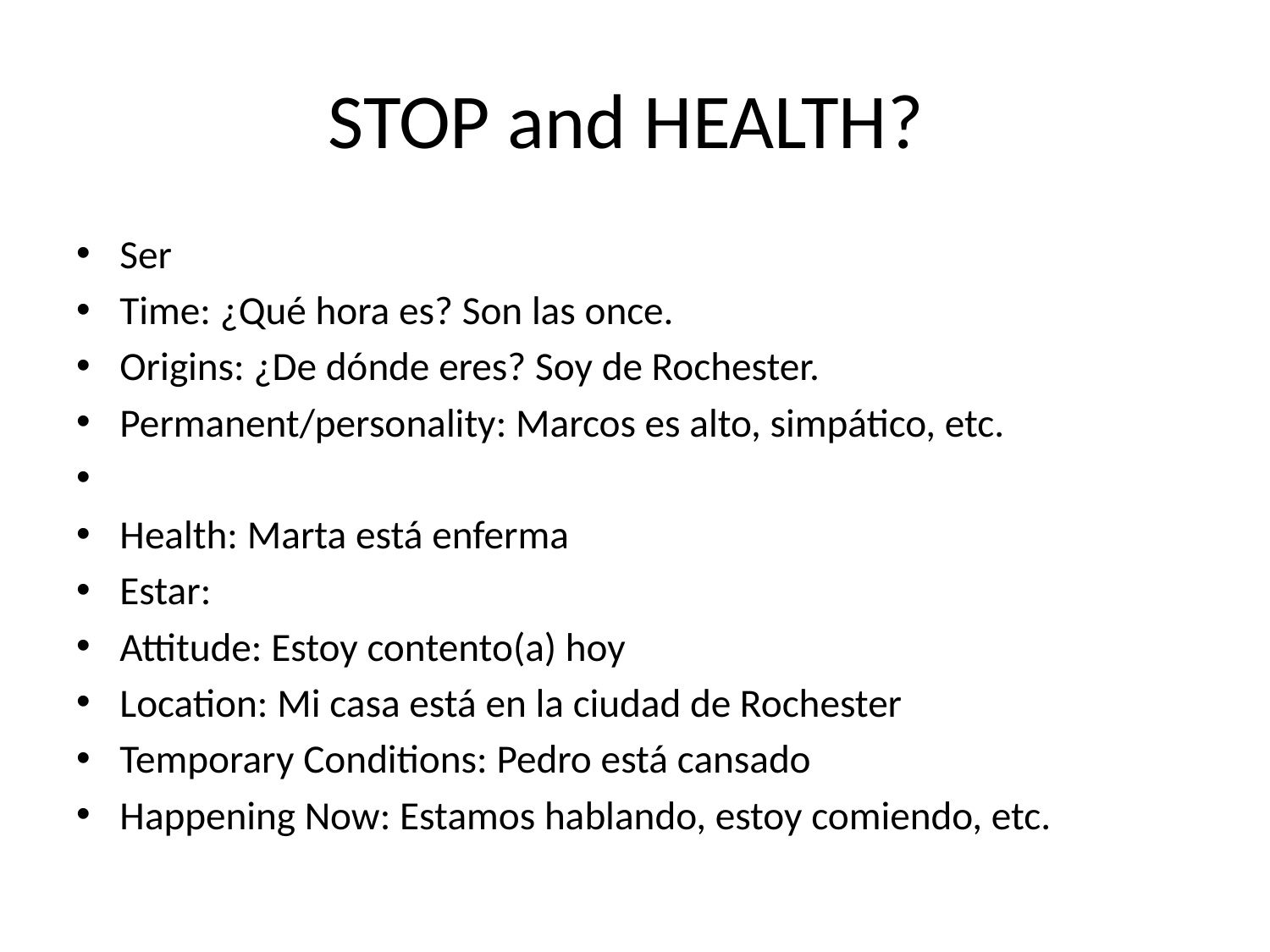

# STOP and HEALTH?
Ser
Time: ¿Qué hora es? Son las once.
Origins: ¿De dónde eres? Soy de Rochester.
Permanent/personality: Marcos es alto, simpático, etc.

Health: Marta está enferma
Estar:
Attitude: Estoy contento(a) hoy
Location: Mi casa está en la ciudad de Rochester
Temporary Conditions: Pedro está cansado
Happening Now: Estamos hablando, estoy comiendo, etc.